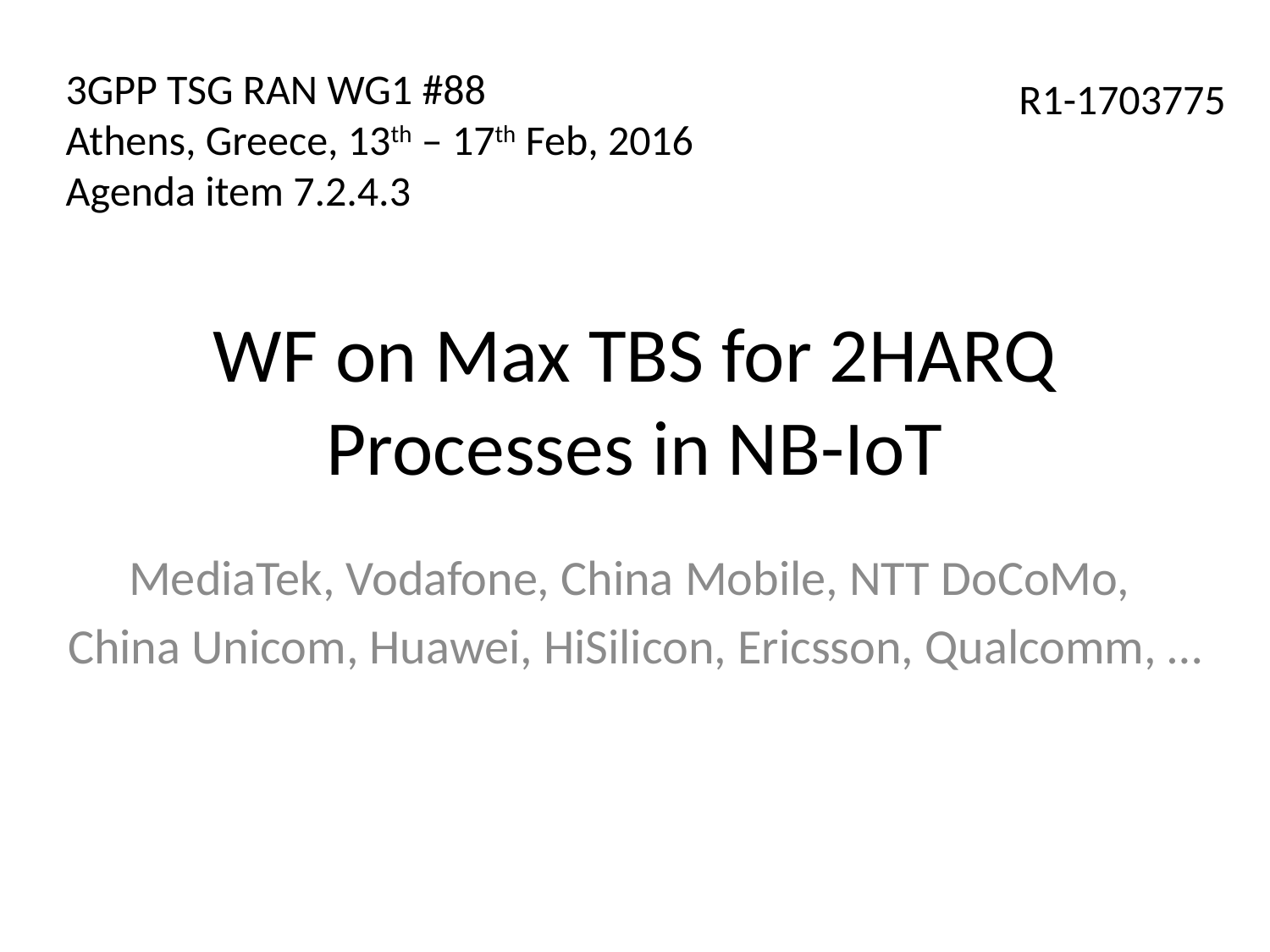

3GPP TSG RAN WG1 #88
Athens, Greece, 13th – 17th Feb, 2016
Agenda item 7.2.4.3
R1-1703775
# WF on Max TBS for 2HARQ Processes in NB-IoT
MediaTek, Vodafone, China Mobile, NTT DoCoMo,
China Unicom, Huawei, HiSilicon, Ericsson, Qualcomm, …